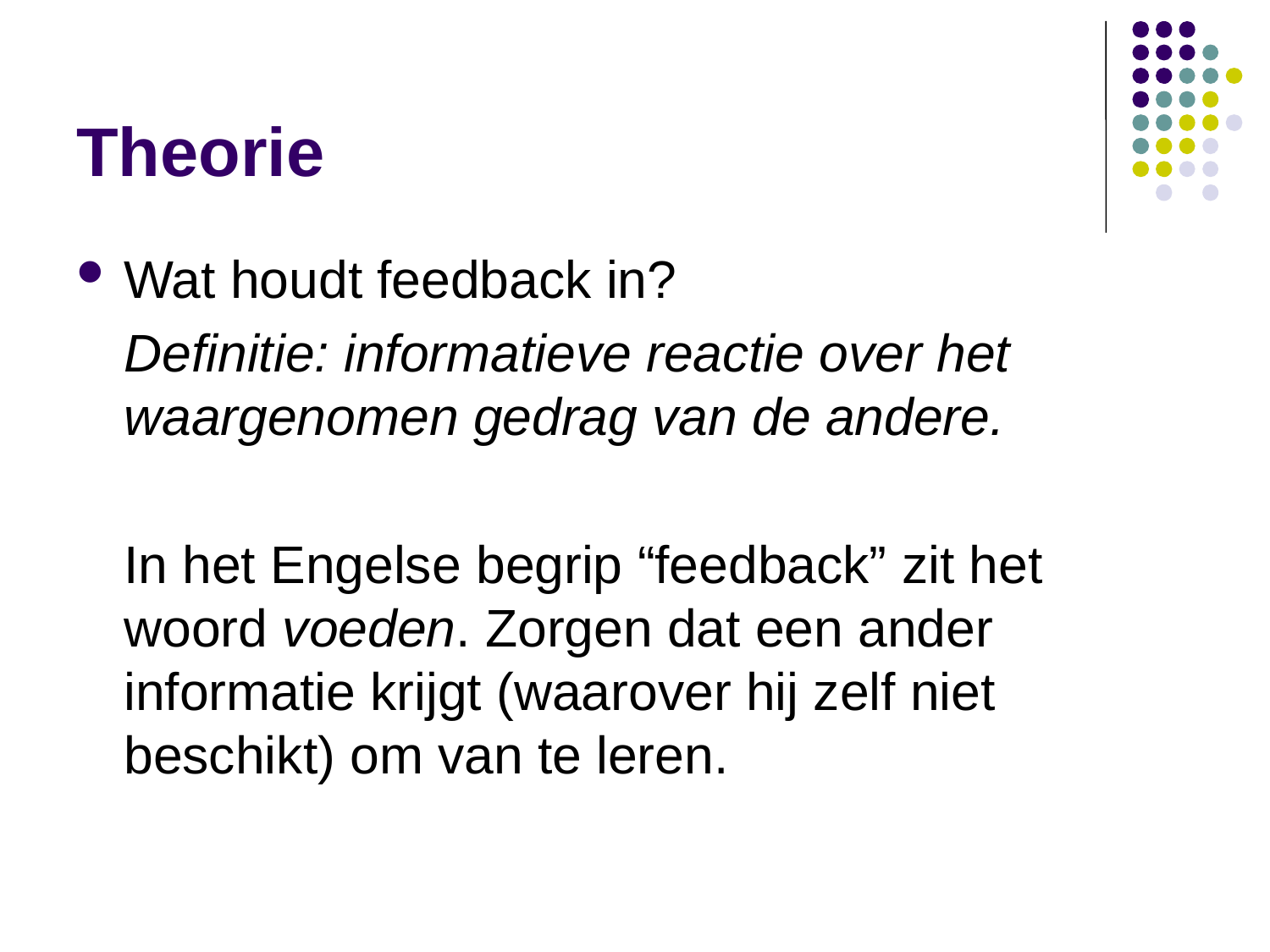

# Theorie
Wat houdt feedback in?
	Definitie: informatieve reactie over het waargenomen gedrag van de andere.

	In het Engelse begrip “feedback” zit het woord voeden. Zorgen dat een ander informatie krijgt (waarover hij zelf niet beschikt) om van te leren.